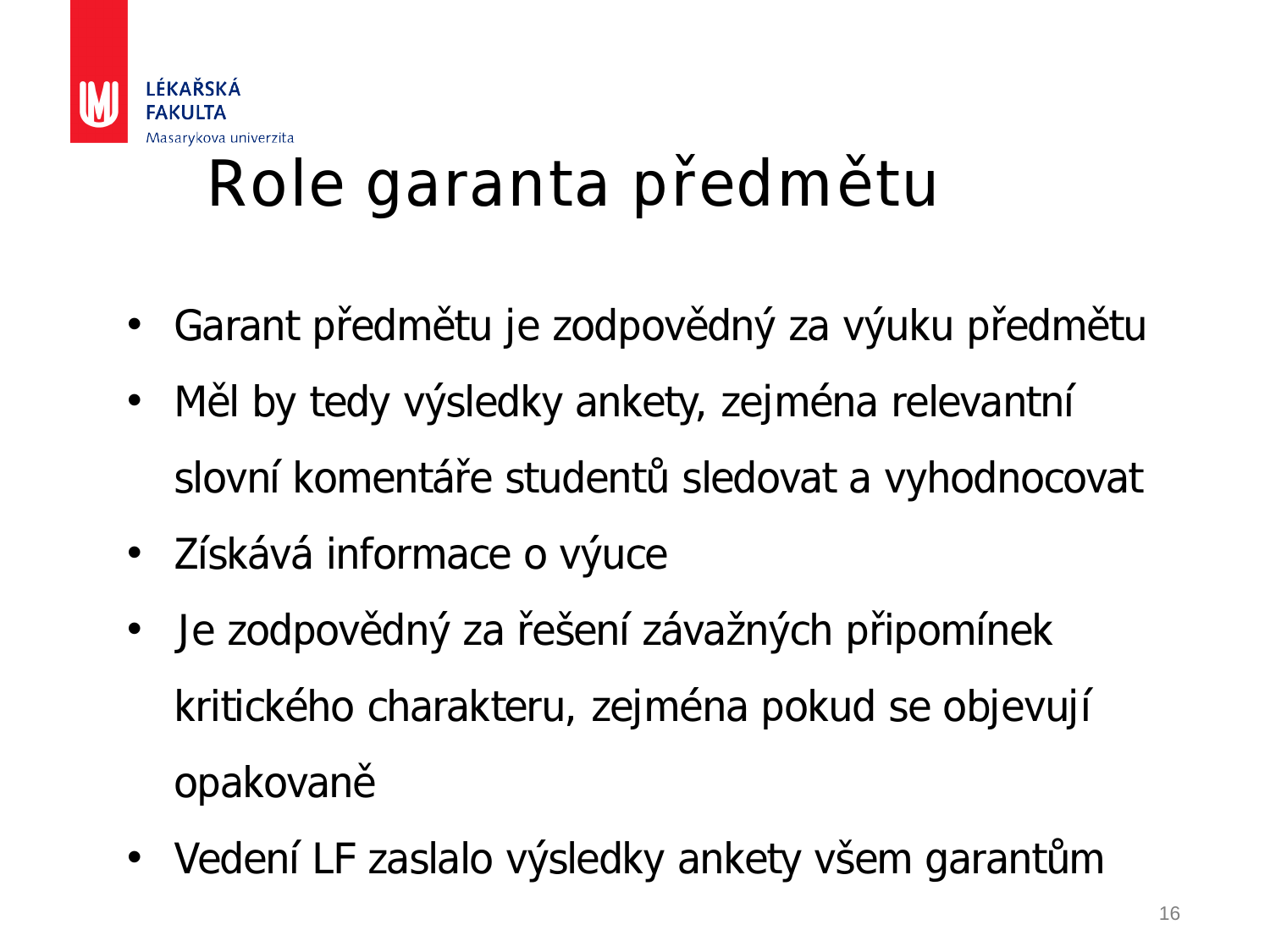

Role garanta předmětu
Garant předmětu je zodpovědný za výuku předmětu
Měl by tedy výsledky ankety, zejména relevantní slovní komentáře studentů sledovat a vyhodnocovat
Získává informace o výuce
Je zodpovědný za řešení závažných připomínek kritického charakteru, zejména pokud se objevují opakovaně
Vedení LF zaslalo výsledky ankety všem garantům
16